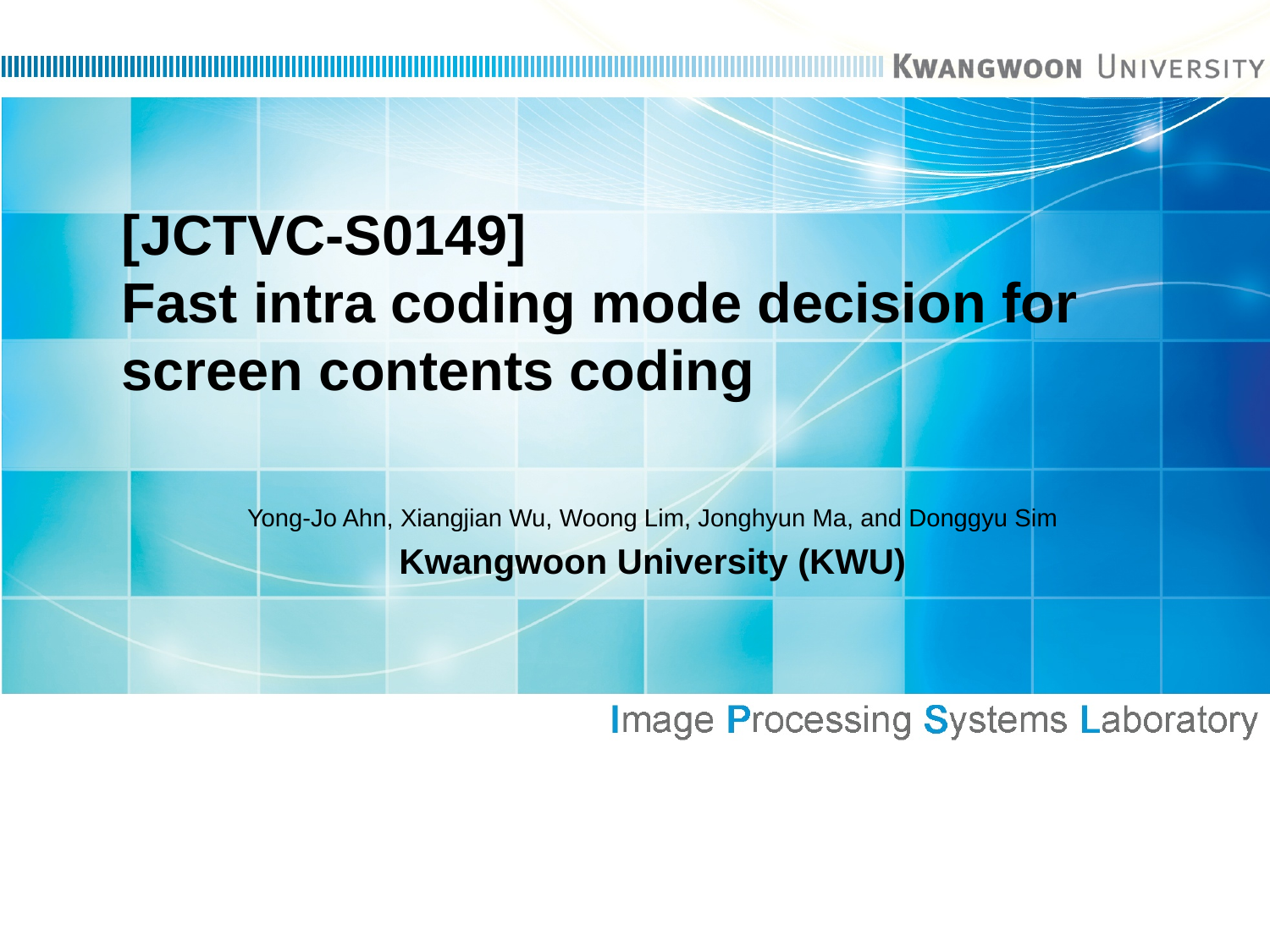

# [JCTVC-S0149] Fast intra coding mode decision for screen contents coding
Yong-Jo Ahn, Xiangjian Wu, Woong Lim, Jonghyun Ma, and Donggyu Sim
Kwangwoon University (KWU)